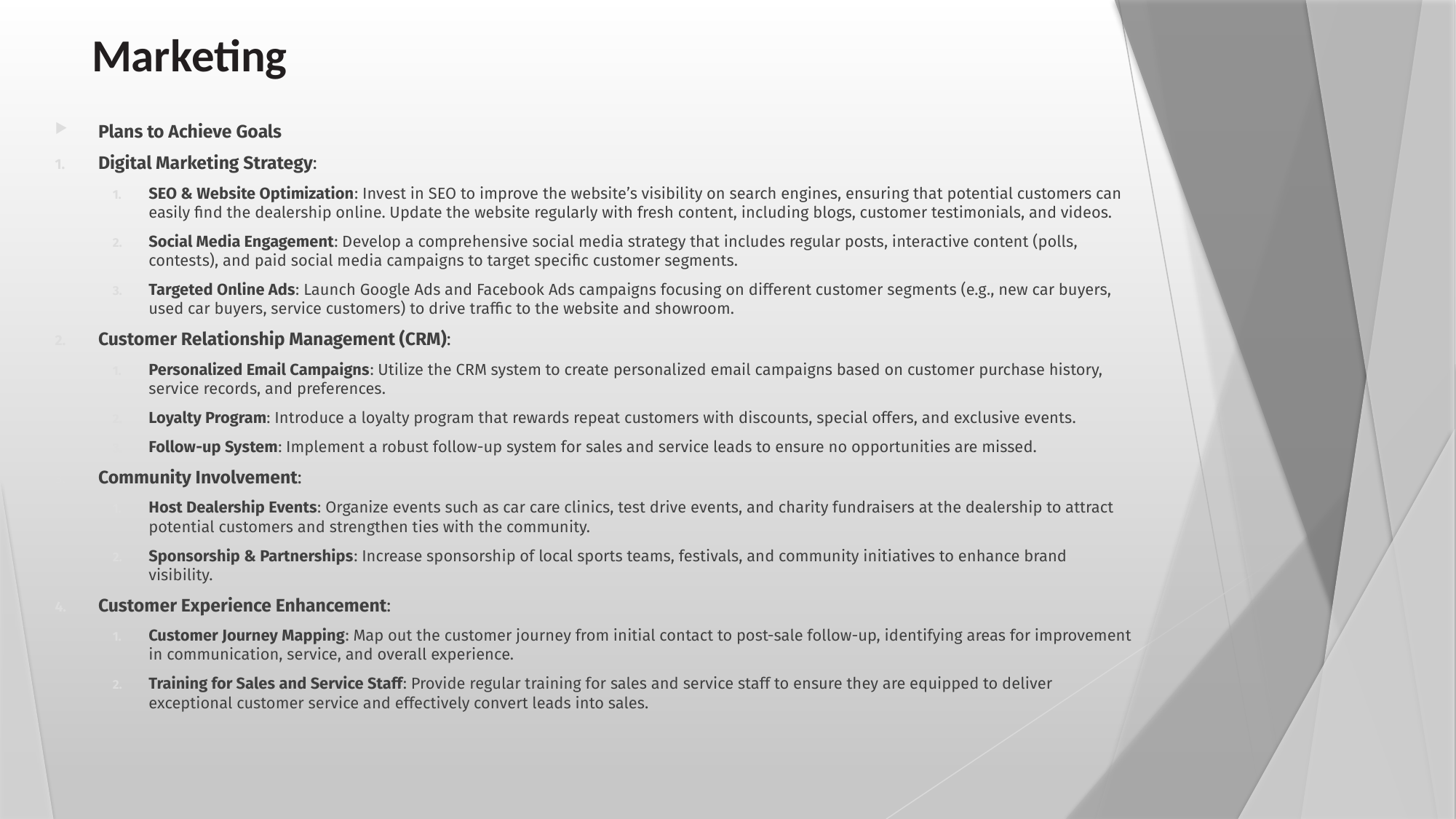

# Marketing

Plans to Achieve Goals
Digital Marketing Strategy:
SEO & Website Optimization: Invest in SEO to improve the website’s visibility on search engines, ensuring that potential customers can easily find the dealership online. Update the website regularly with fresh content, including blogs, customer testimonials, and videos.
Social Media Engagement: Develop a comprehensive social media strategy that includes regular posts, interactive content (polls, contests), and paid social media campaigns to target specific customer segments.
Targeted Online Ads: Launch Google Ads and Facebook Ads campaigns focusing on different customer segments (e.g., new car buyers, used car buyers, service customers) to drive traffic to the website and showroom.
Customer Relationship Management (CRM):
Personalized Email Campaigns: Utilize the CRM system to create personalized email campaigns based on customer purchase history, service records, and preferences.
Loyalty Program: Introduce a loyalty program that rewards repeat customers with discounts, special offers, and exclusive events.
Follow-up System: Implement a robust follow-up system for sales and service leads to ensure no opportunities are missed.
Community Involvement:
Host Dealership Events: Organize events such as car care clinics, test drive events, and charity fundraisers at the dealership to attract potential customers and strengthen ties with the community.
Sponsorship & Partnerships: Increase sponsorship of local sports teams, festivals, and community initiatives to enhance brand visibility.
Customer Experience Enhancement:
Customer Journey Mapping: Map out the customer journey from initial contact to post-sale follow-up, identifying areas for improvement in communication, service, and overall experience.
Training for Sales and Service Staff: Provide regular training for sales and service staff to ensure they are equipped to deliver exceptional customer service and effectively convert leads into sales.